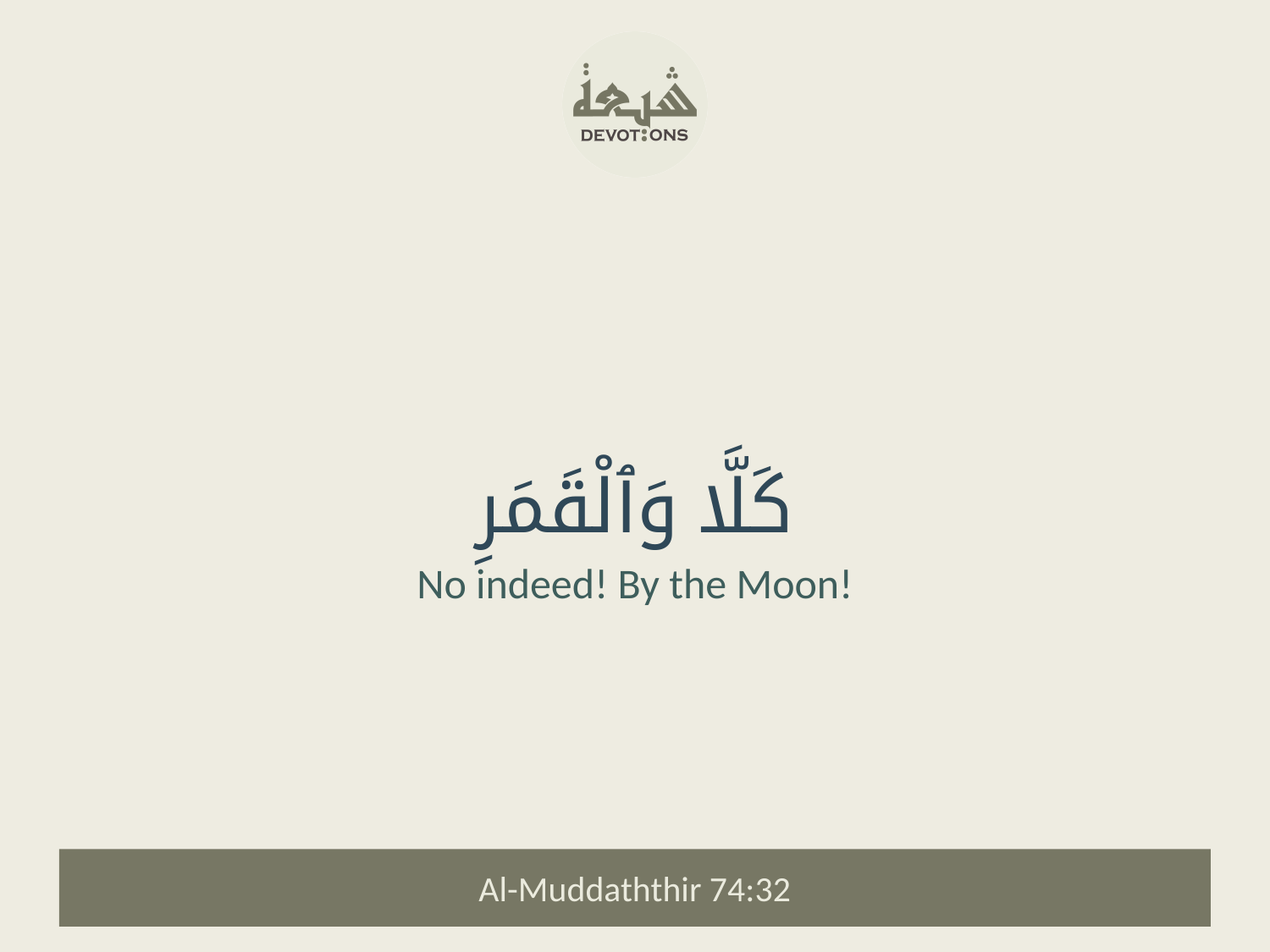

كَلَّا وَٱلْقَمَرِ
No indeed! By the Moon!
Al-Muddaththir 74:32